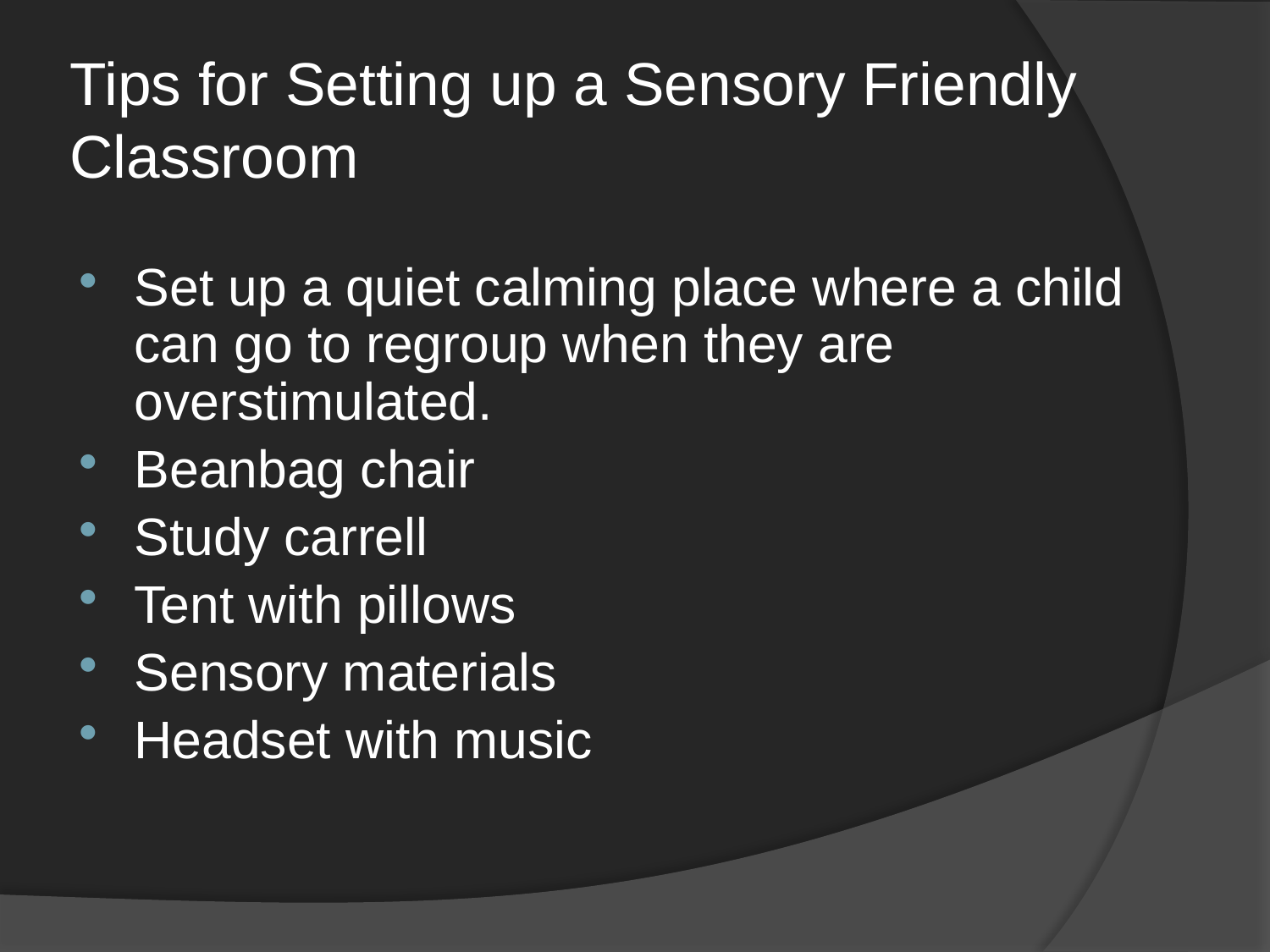

# Tips for Setting up a Sensory Friendly Classroom
Set up a quiet calming place where a child can go to regroup when they are overstimulated.
Beanbag chair
Study carrell
Tent with pillows
Sensory materials
Headset with music